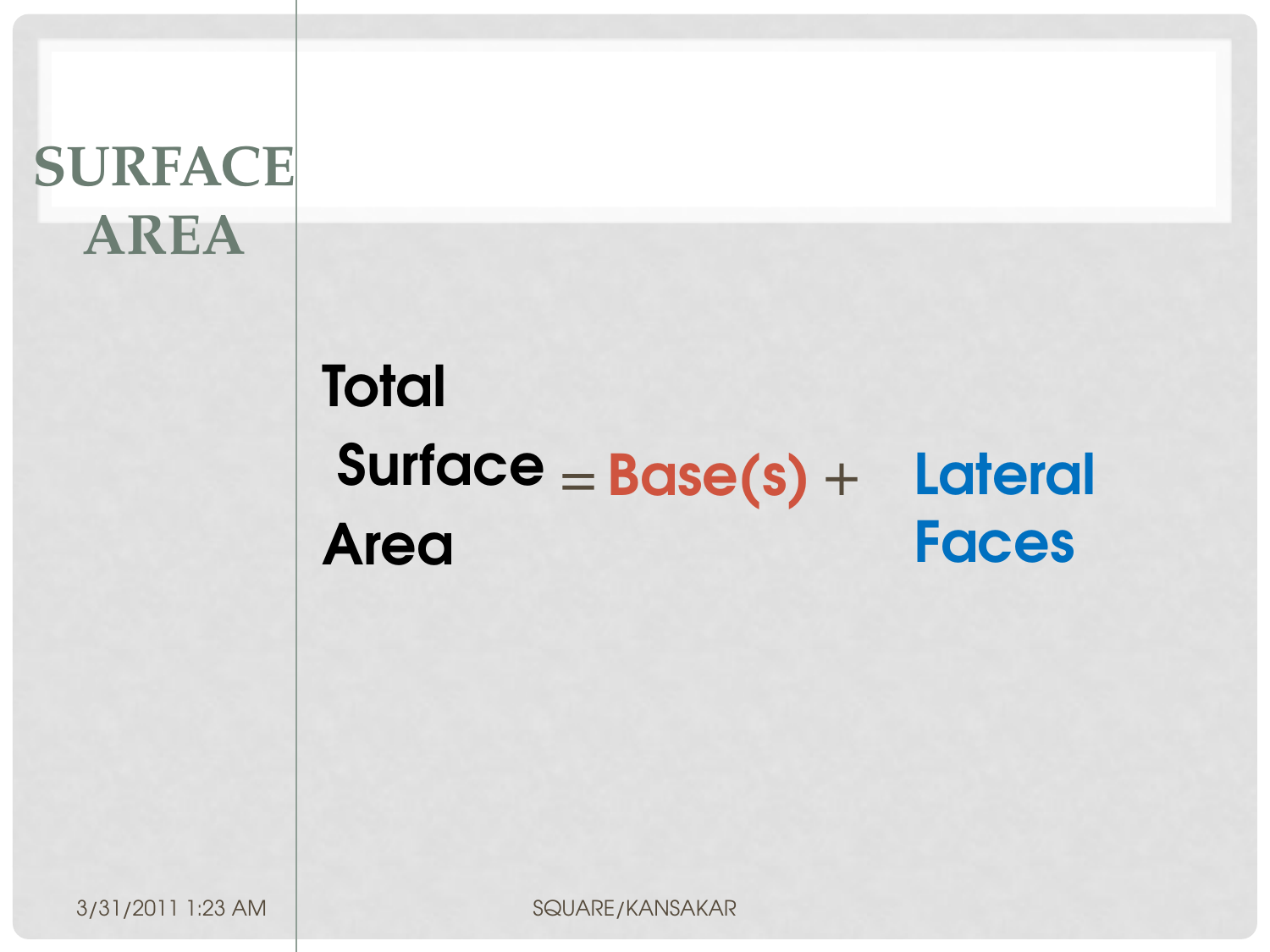

# Surface area
Total
 Surface
Area
+
Lateral Faces
Base(s)
=
3/31/2011 1:23 AM
SQUARE/KANSAKAR